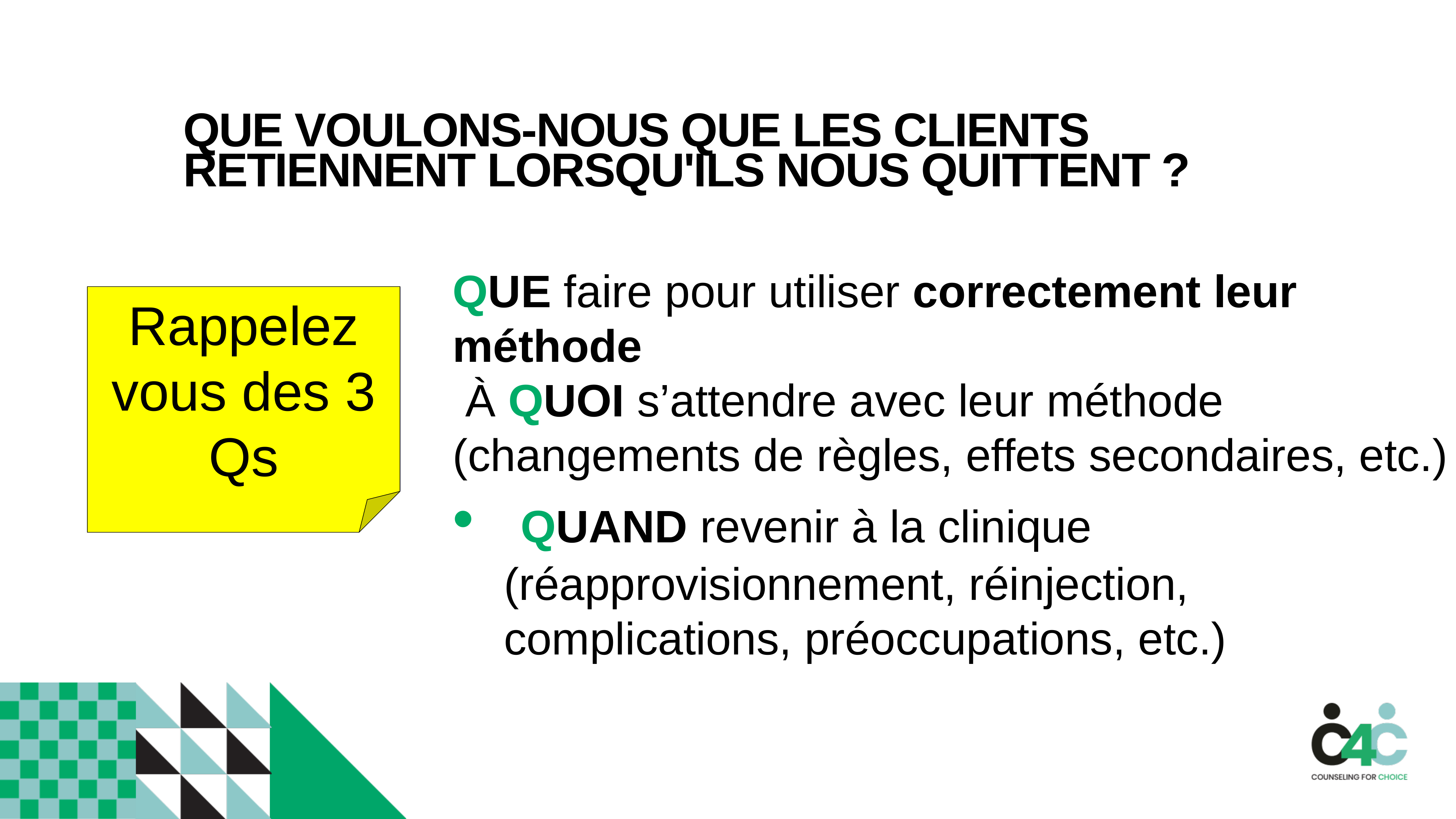

# Que voulons-nous que les clients retiennent lorsqu'ils nous quittent ?
QUE faire pour utiliser correctement leur méthode
 À QUOI s’attendre avec leur méthode (changements de règles, effets secondaires, etc.)
 QUAND revenir à la clinique (réapprovisionnement, réinjection, complications, préoccupations, etc.)
Rappelez vous des 3 Qs